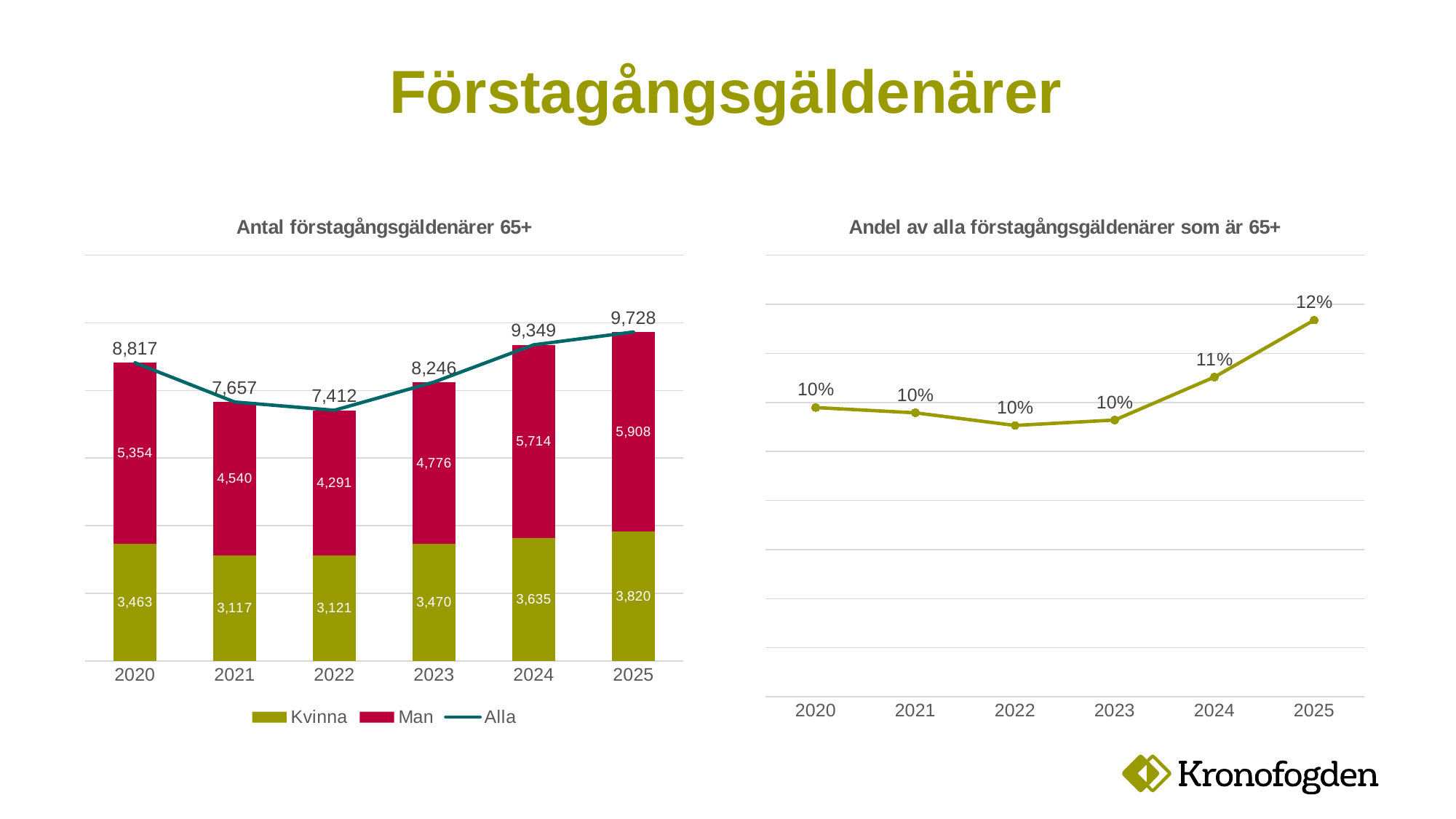

# Förstagångsgäldenärer

### Chart: Antal förstagångsgäldenärer 65+

| Category | Kvinna | Man | Alla |
|---|---|---|---|
| 2020 | 3463.0 | 5354.0 | 8817.0 |
| 2021 | 3117.0 | 4540.0 | 7657.0 |
| 2022 | 3121.0 | 4291.0 | 7412.0 |
| 2023 | 3470.0 | 4776.0 | 8246.0 |
| 2024 | 3635.0 | 5714.0 | 9349.0 |
| 2025 | 3820.0 | 5908.0 | 9728.0 |

### Chart: Andel av alla förstagångsgäldenärer som är 65+

| Category | 65 år eller äldre |
|---|---|
| 2020 | 0.09894179300438768 |
| 2021 | 0.09787680075673326 |
| 2022 | 0.09530054644808743 |
| 2023 | 0.09640723463458548 |
| 2024 | 0.10515955592049762 |
| 2025 | 0.11675608204611193 |